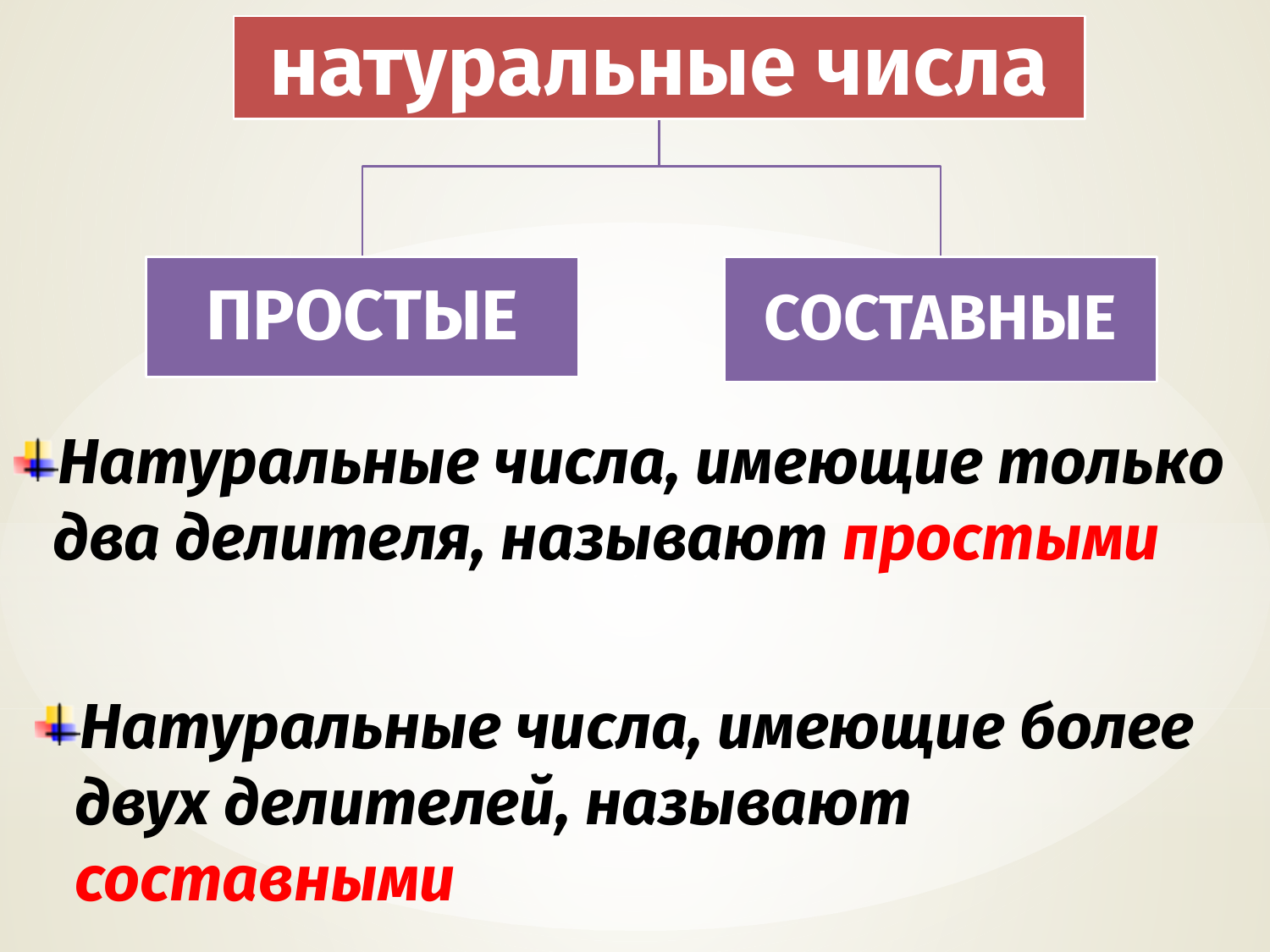

натуральные числа
ПРОСТЫЕ
СОСТАВНЫЕ
Натуральные числа, имеющие только два делителя, называют простыми
Натуральные числа, имеющие более двух делителей, называют составными